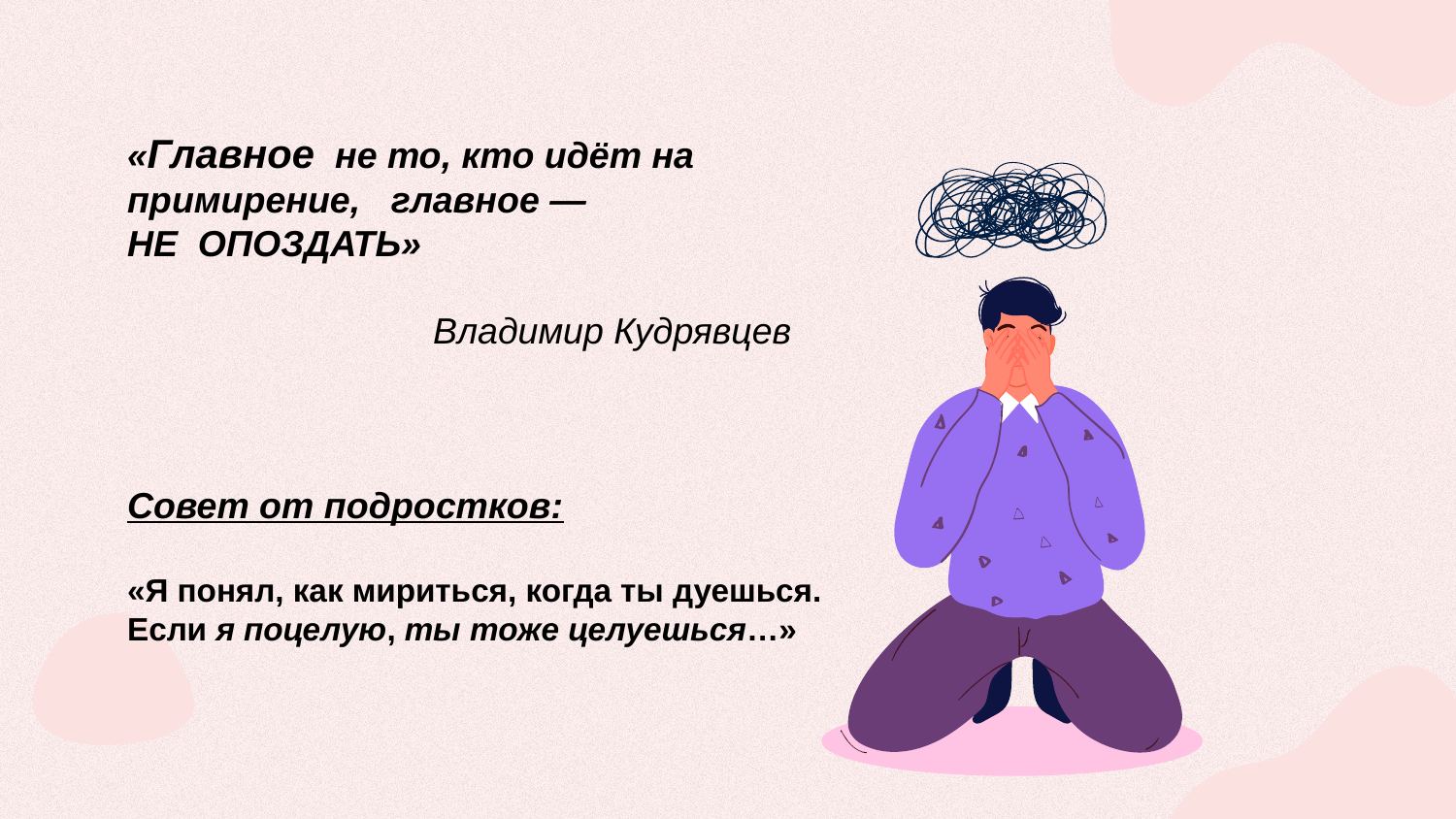

«Главное  не то, кто идёт на примирение,   главное —                        НЕ  ОПОЗДАТЬ»

                              Владимир Кудрявцев

Совет от подростков:

«Я понял, как мириться, когда ты дуешься.
Если я поцелую, ты тоже целуешься…»